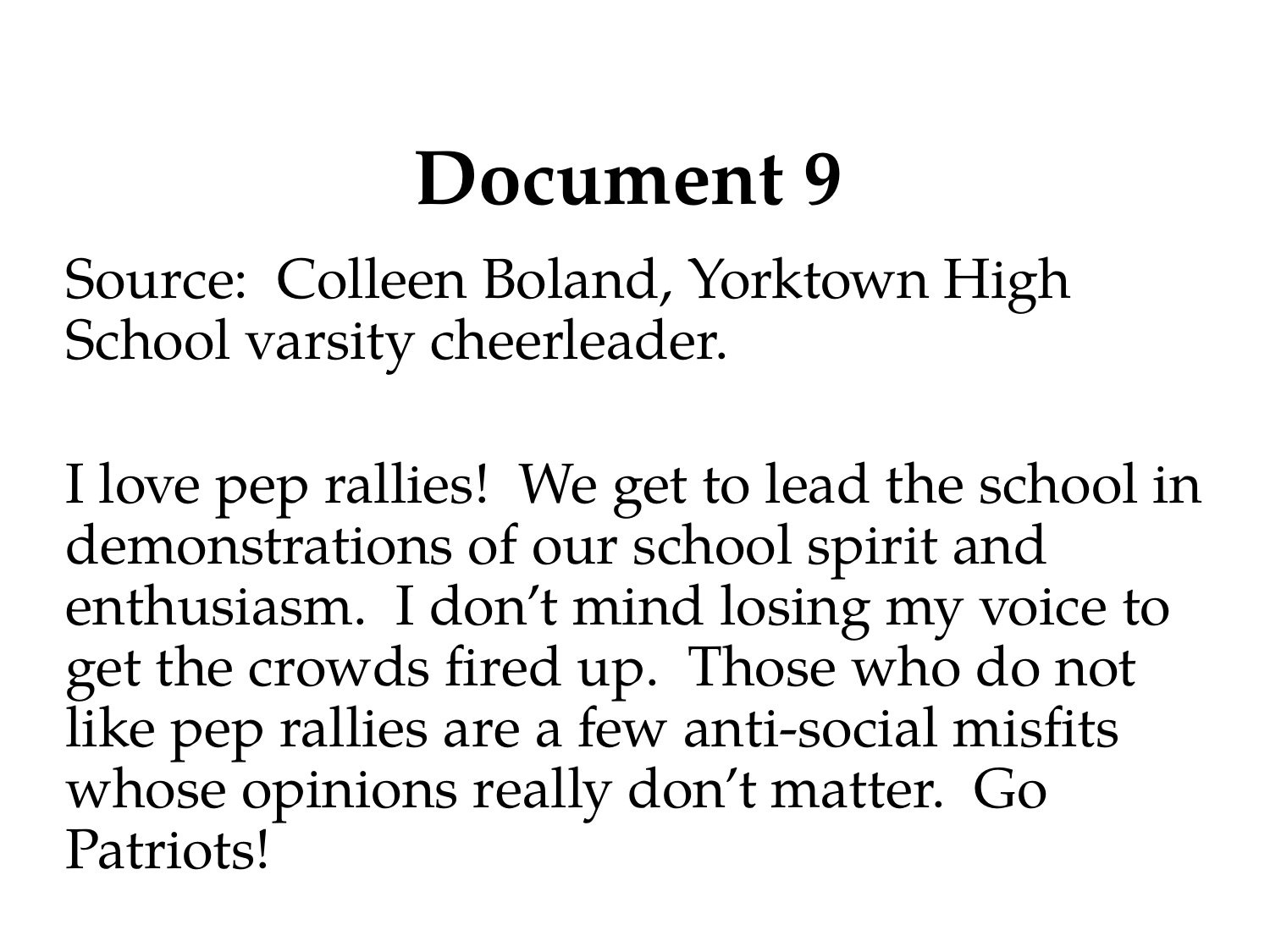

# Document 9
Source:  Colleen Boland, Yorktown High School varsity cheerleader.

I love pep rallies!  We get to lead the school in demonstrations of our school spirit and enthusiasm.  I don’t mind losing my voice to get the crowds fired up.  Those who do not like pep rallies are a few anti-social misfits whose opinions really don’t matter.  Go Patriots!